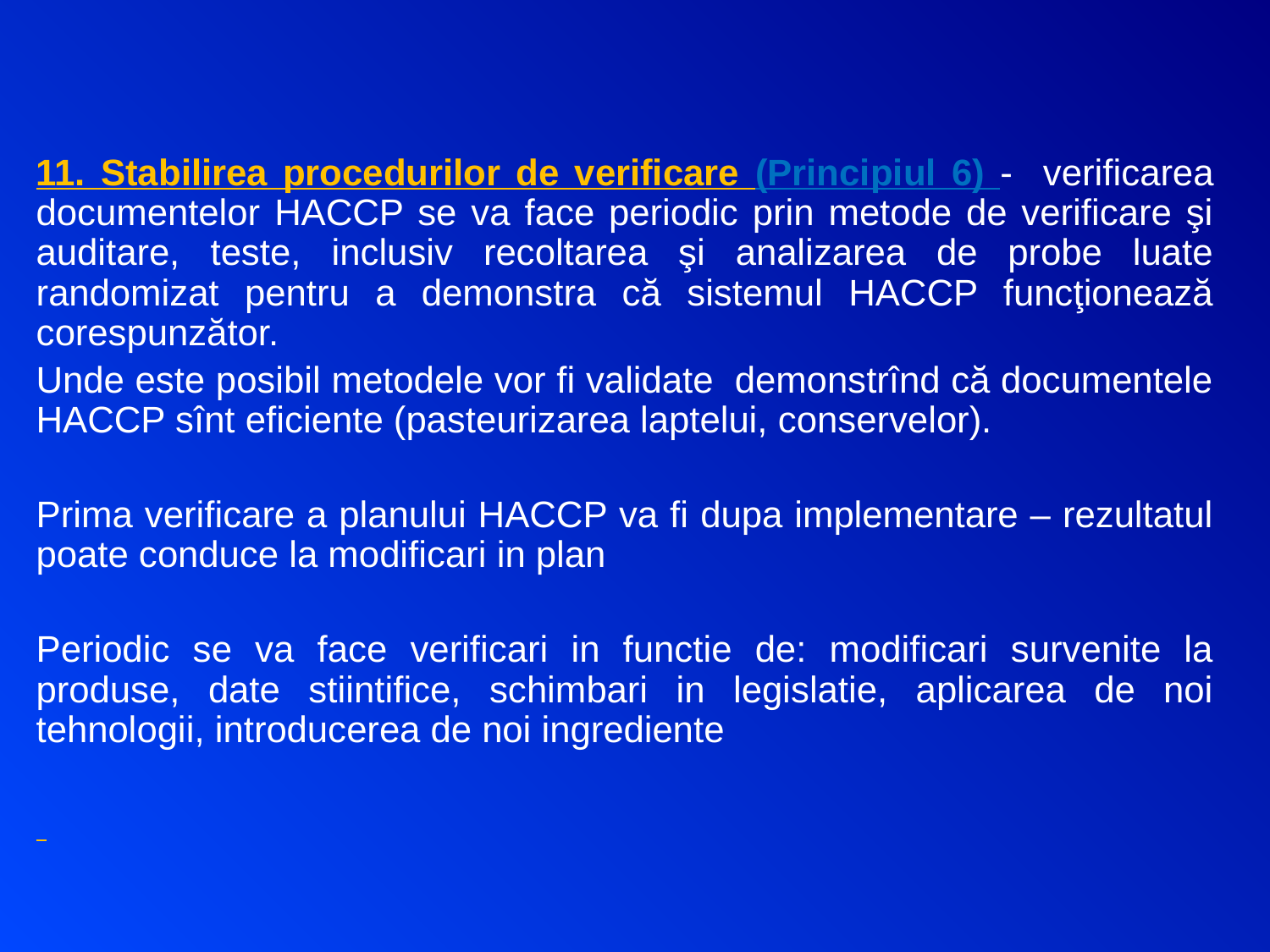

11. Stabilirea procedurilor de verificare (Principiul 6) -  verificarea documentelor HACCP se va face periodic prin metode de verificare şi auditare, teste, inclusiv recoltarea şi analizarea de probe luate randomizat pentru a demonstra că sistemul HACCP funcţionează corespunzător.
Unde este posibil metodele vor fi validate  demonstrînd că documentele HACCP sînt eficiente (pasteurizarea laptelui, conservelor).

Prima verificare a planului HACCP va fi dupa implementare – rezultatul poate conduce la modificari in plan

Periodic se va face verificari in functie de: modificari survenite la produse, date stiintifice, schimbari in legislatie, aplicarea de noi tehnologii, introducerea de noi ingrediente